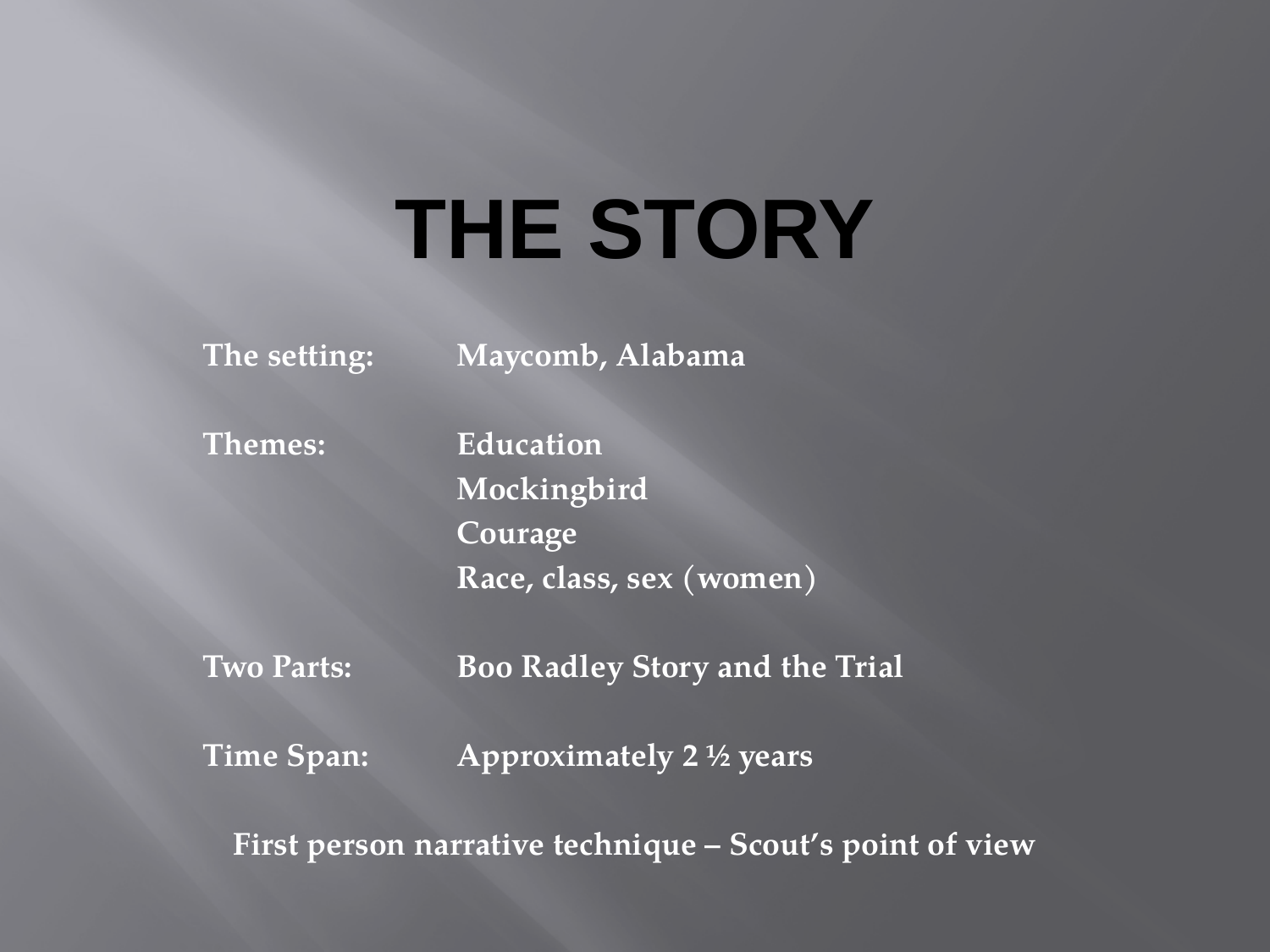

# The Story
The setting:	Maycomb, Alabama

Themes:		Education
		Mockingbird
		Courage
		Race, class, sex (women)

Two Parts:	Boo Radley Story and the Trial

Time Span:	Approximately 2 ½ years

First person narrative technique – Scout’s point of view